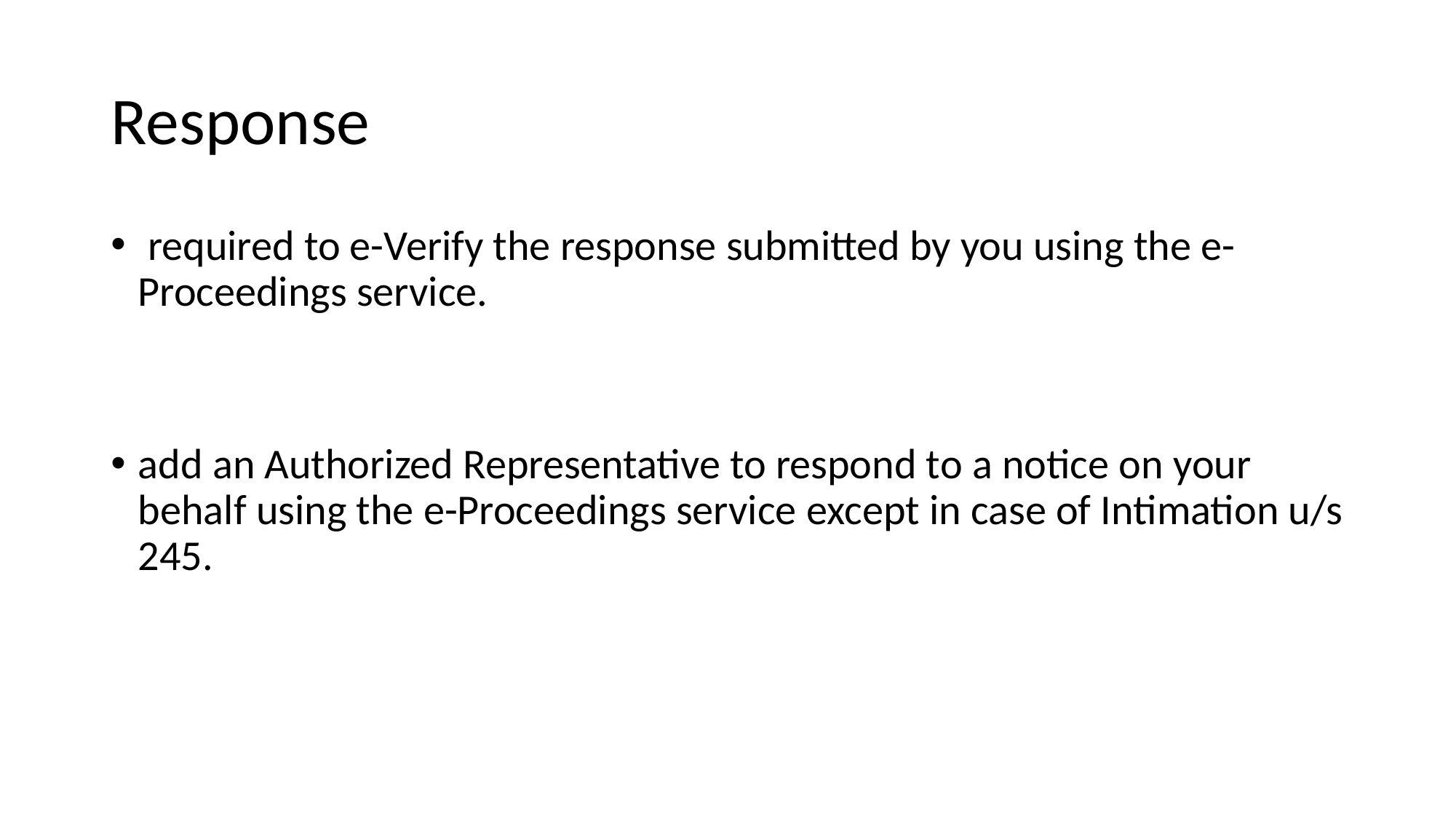

# Response
 required to e-Verify the response submitted by you using the e-Proceedings service.

add an Authorized Representative to respond to a notice on your behalf using the e-Proceedings service except in case of Intimation u/s 245.